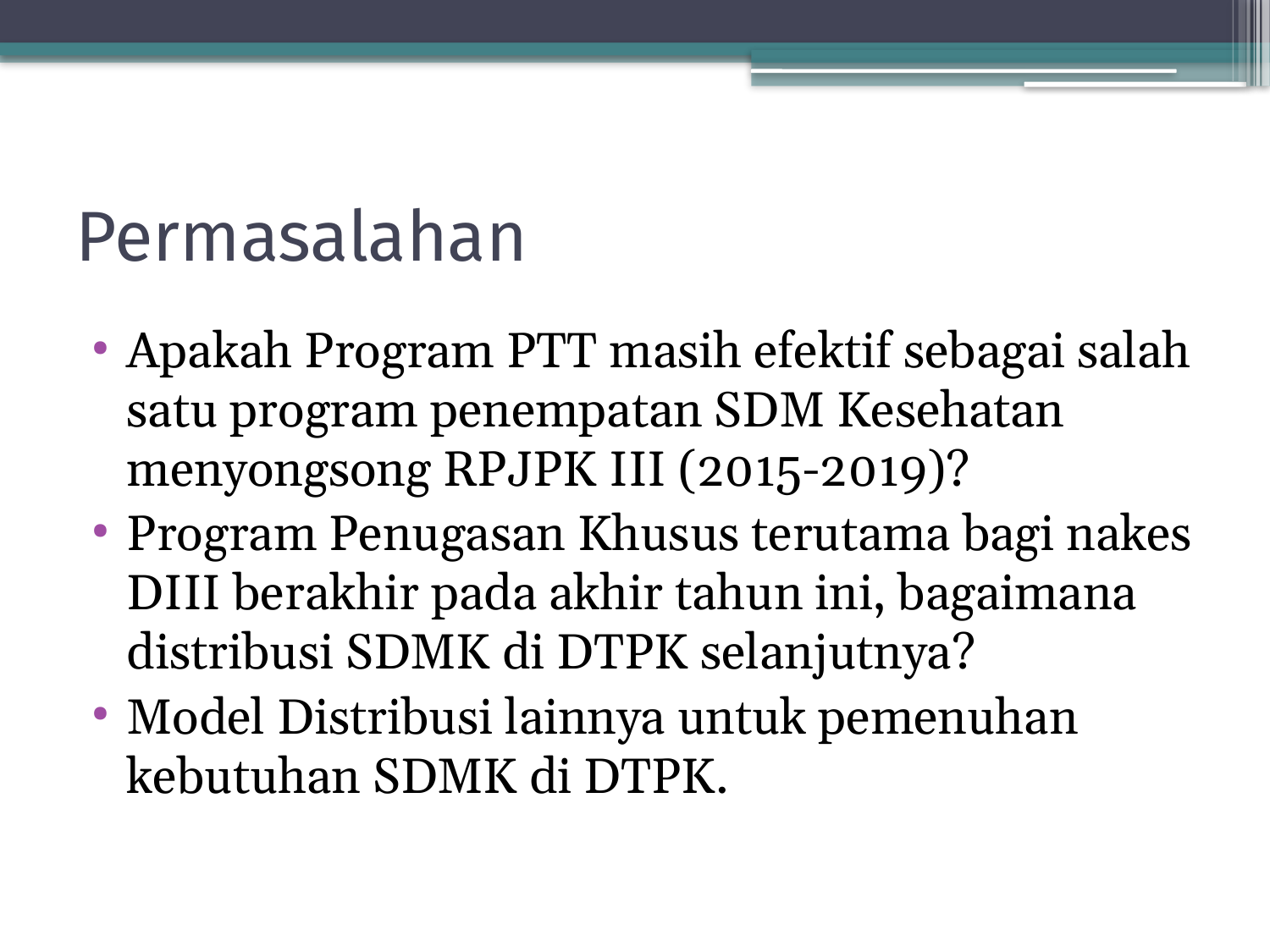

# Permasalahan
Apakah Program PTT masih efektif sebagai salah satu program penempatan SDM Kesehatan menyongsong RPJPK III (2015-2019)?
Program Penugasan Khusus terutama bagi nakes DIII berakhir pada akhir tahun ini, bagaimana distribusi SDMK di DTPK selanjutnya?
Model Distribusi lainnya untuk pemenuhan kebutuhan SDMK di DTPK.